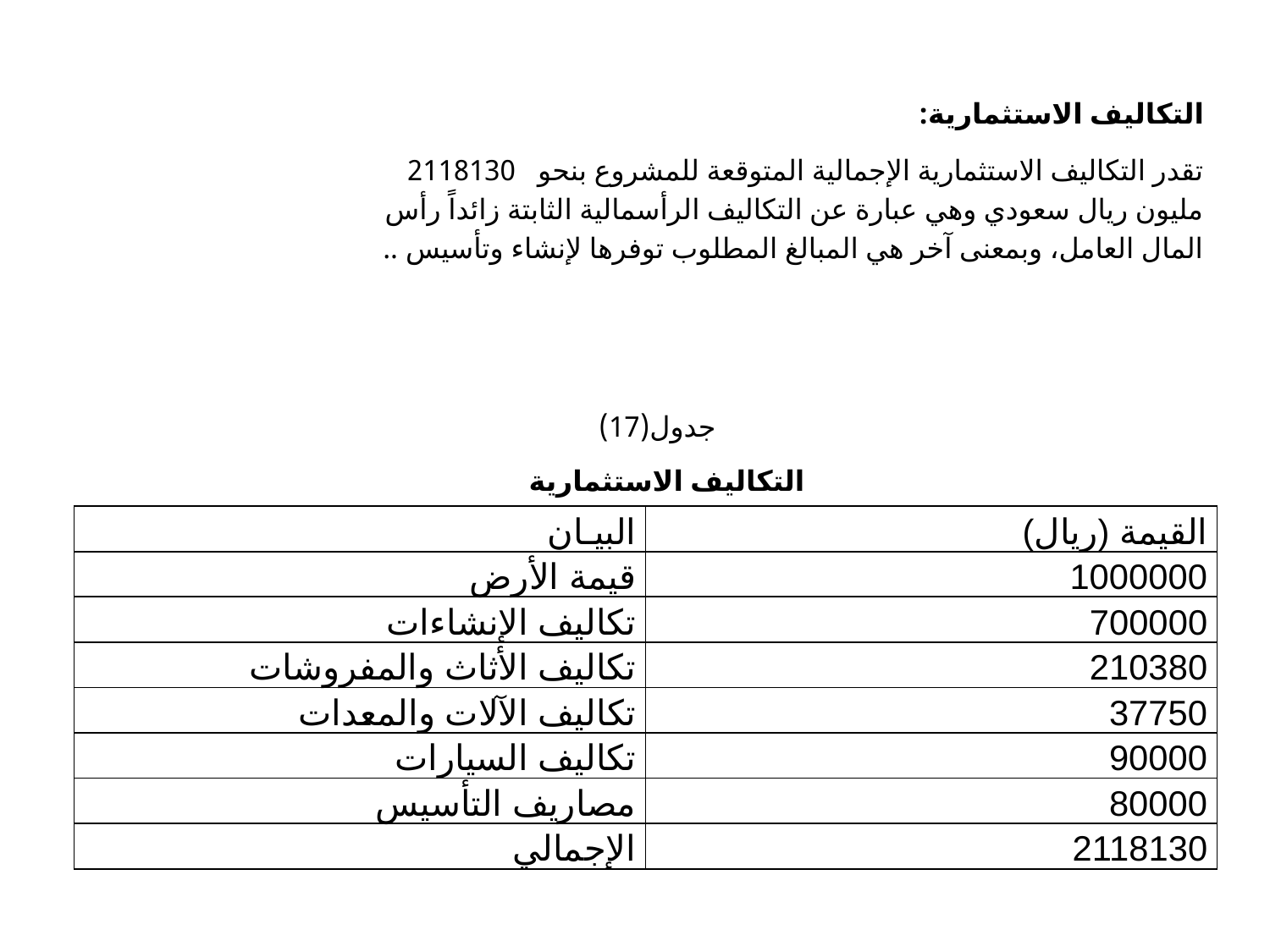

التكاليف الاستثمارية:
تقدر التكاليف الاستثمارية الإجمالية المتوقعة للمشروع بنحو   2118130   مليون ريال سعودي وهي عبارة عن التكاليف الرأسمالية الثابتة زائداً رأس المال العامل، وبمعنى آخر هي المبالغ المطلوب توفرها لإنشاء وتأسيس ..
  جدول(17)
التكاليف الاستثمارية
| البيـان | القيمة (ريال) |
| --- | --- |
| قيمة الأرض | 1000000 |
| تكاليف الإنشاءات | 700000 |
| تكاليف الأثاث والمفروشات | 210380 |
| تكاليف الآلات والمعدات | 37750 |
| تكاليف السيارات | 90000 |
| مصاريف التأسيس | 80000 |
| الإجمالي | 2118130 |